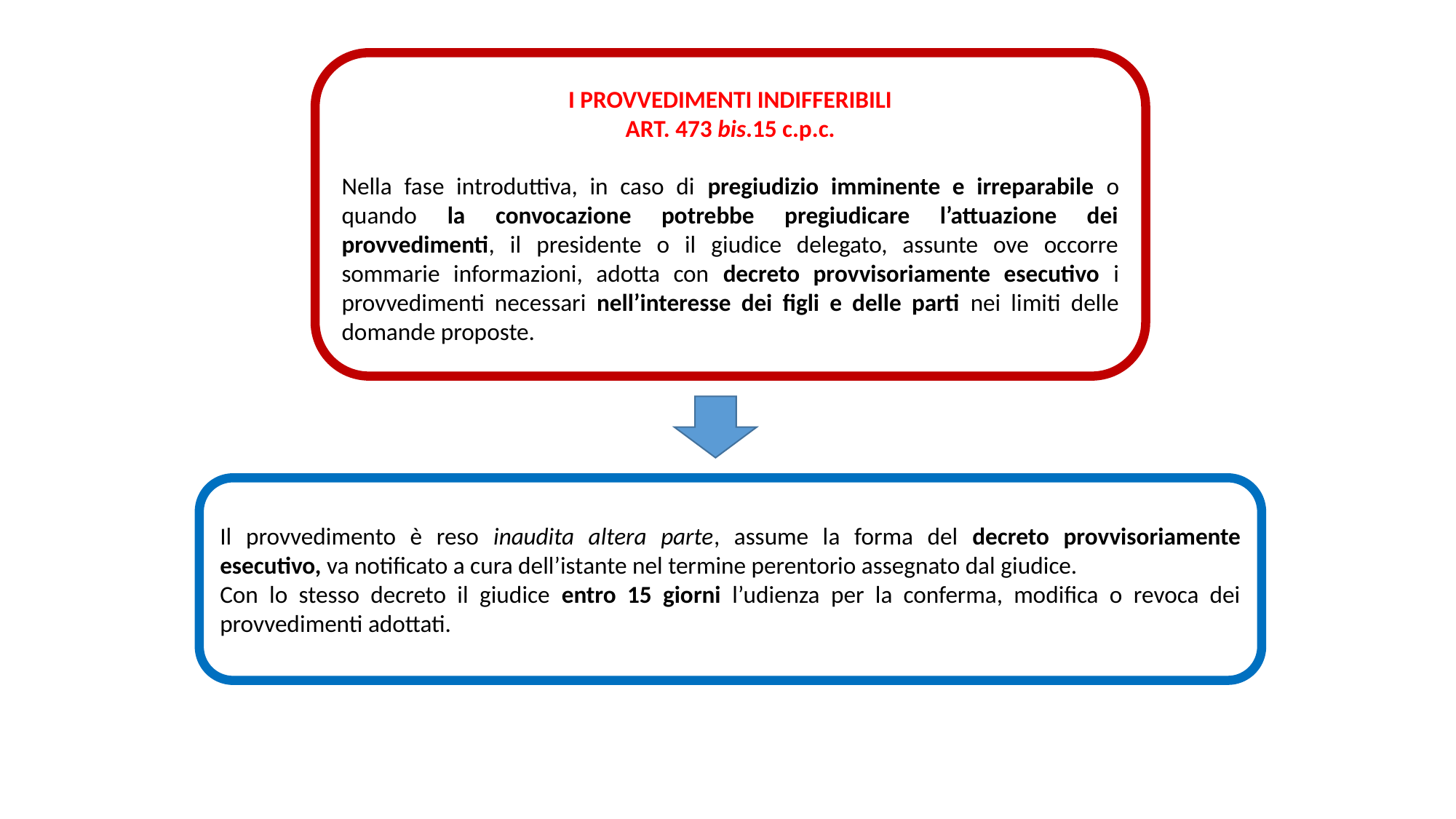

I PROVVEDIMENTI INDIFFERIBILI
ART. 473 bis.15 c.p.c.

Nella fase introduttiva, in caso di pregiudizio imminente e irreparabile o quando la convocazione potrebbe pregiudicare l’attuazione dei provvedimenti, il presidente o il giudice delegato, assunte ove occorre sommarie informazioni, adotta con decreto provvisoriamente esecutivo i provvedimenti necessari nell’interesse dei figli e delle parti nei limiti delle domande proposte.

Il provvedimento è reso inaudita altera parte, assume la forma del decreto provvisoriamente esecutivo, va notificato a cura dell’istante nel termine perentorio assegnato dal giudice.
Con lo stesso decreto il giudice entro 15 giorni l’udienza per la conferma, modifica o revoca dei provvedimenti adottati.